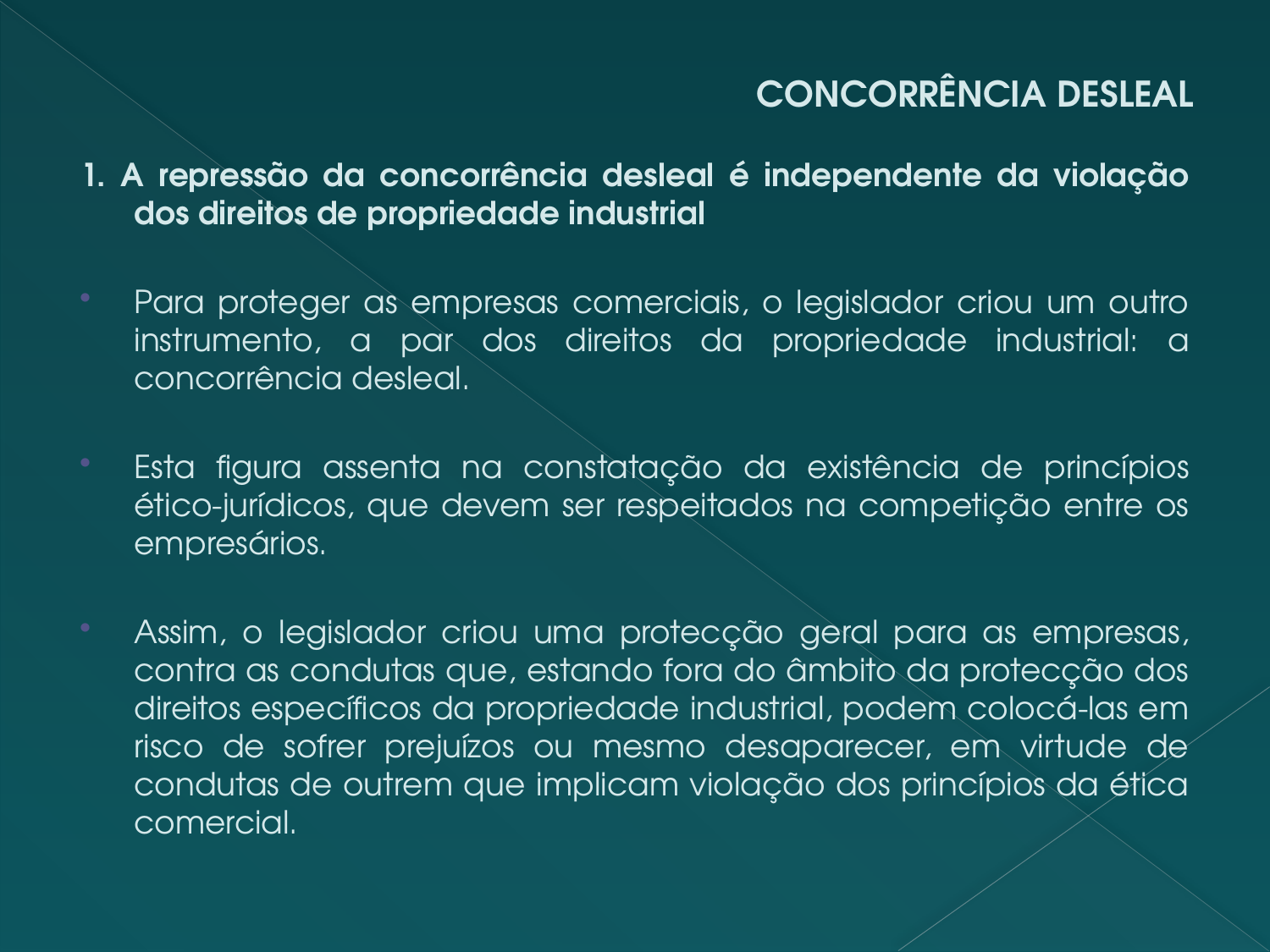

# CONCORRÊNCIA DESLEAL
1. A repressão da concorrência desleal é independente da violação dos direitos de propriedade industrial

Para proteger as empresas comerciais, o legislador criou um outro instrumento, a par dos direitos da propriedade industrial: a concorrência desleal.

Esta figura assenta na constatação da existência de princípios ético-jurídicos, que devem ser respeitados na competição entre os empresários.

Assim, o legislador criou uma protecção geral para as empresas, contra as condutas que, estando fora do âmbito da protecção dos direitos específicos da propriedade industrial, podem colocá-las em risco de sofrer prejuízos ou mesmo desaparecer, em virtude de condutas de outrem que implicam violação dos princípios da ética comercial.